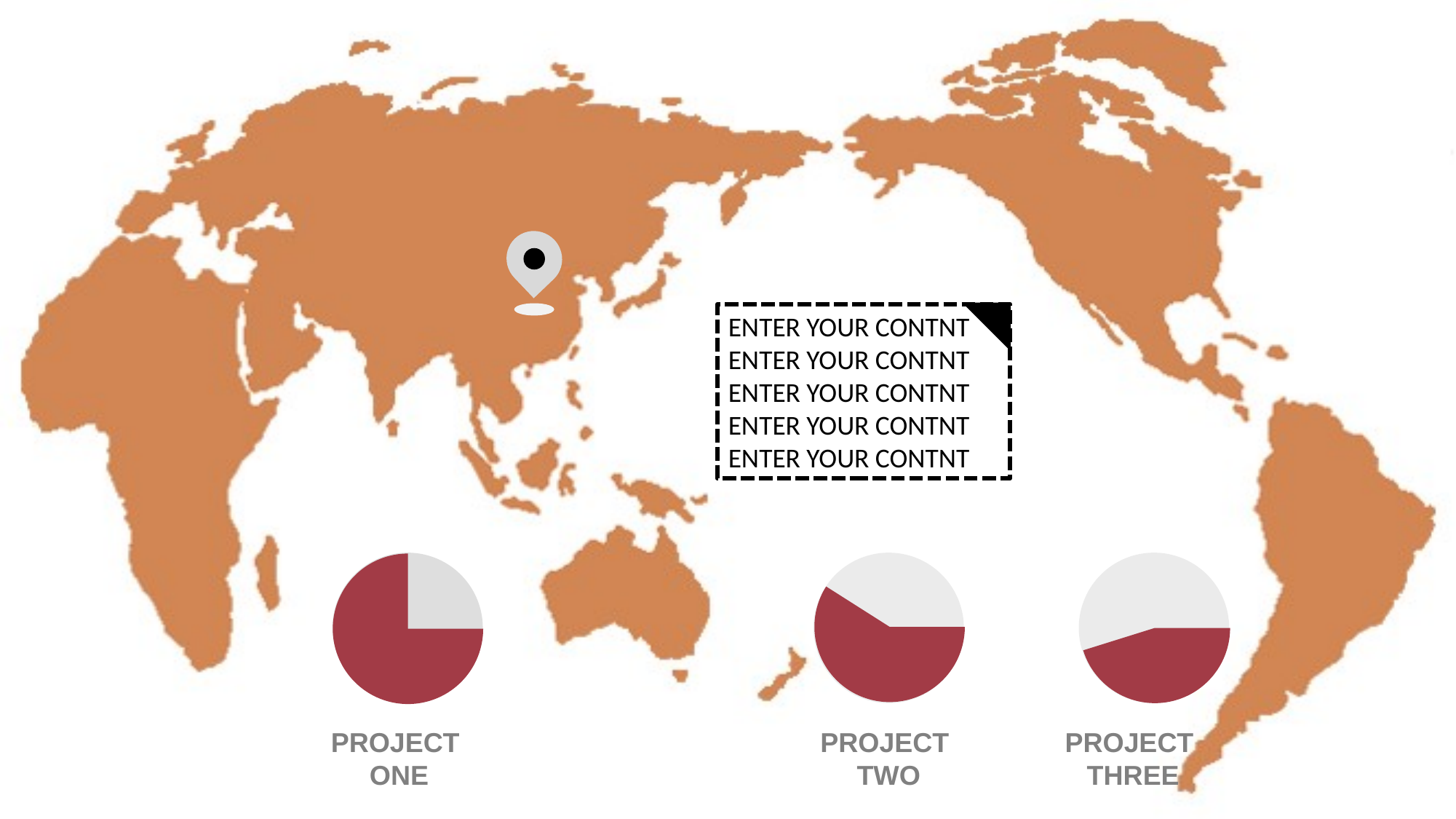

ENTER YOUR CONTNT
ENTER YOUR CONTNT
ENTER YOUR CONTNT
ENTER YOUR CONTNT
ENTER YOUR CONTNT

PROJECT
TWO
PROJECT
THREE
PROJECT
ONE